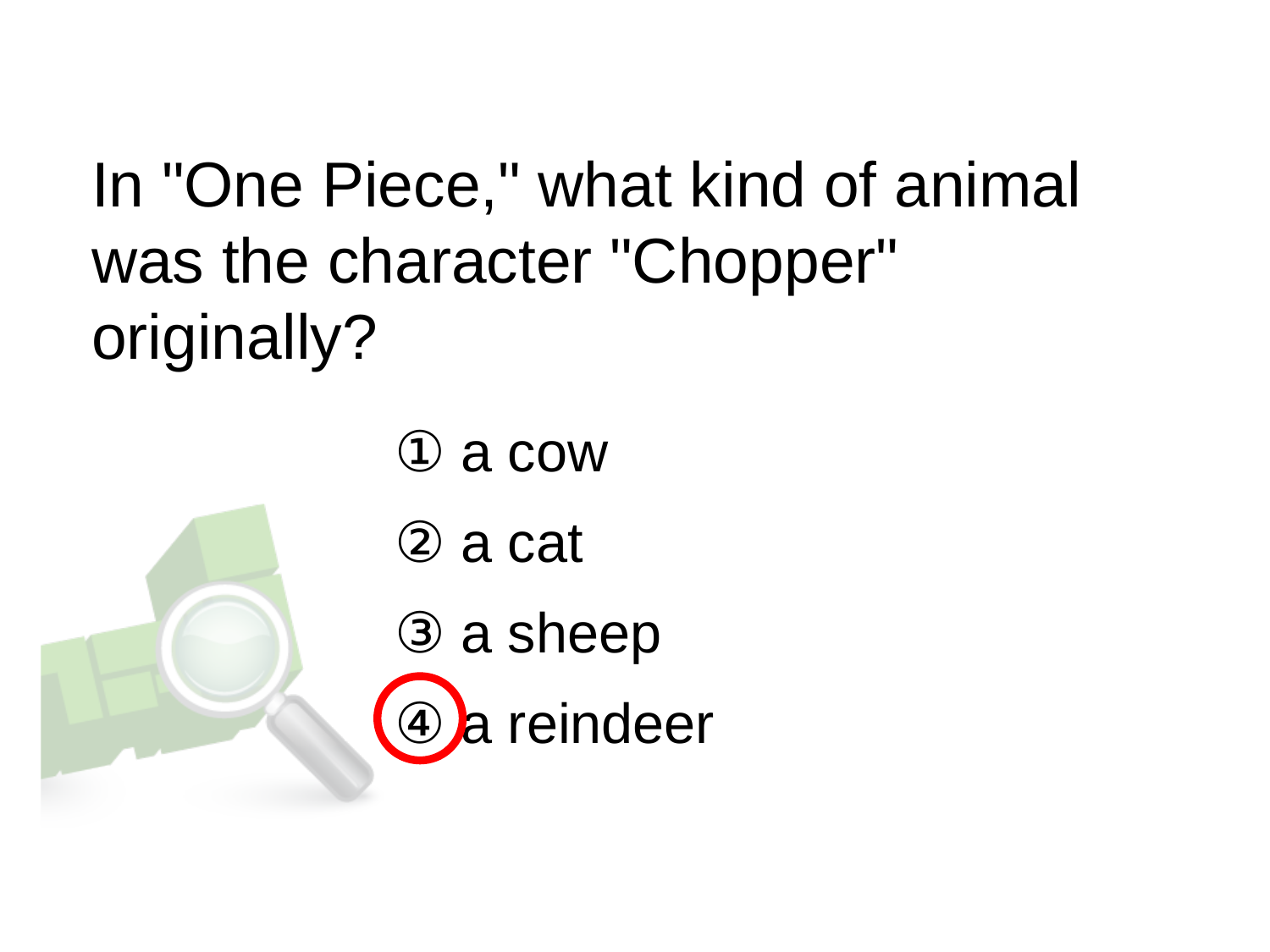

# In "One Piece," what kind of animal was the character "Chopper" originally?
① a cow
② a cat
③ a sheep
④ a reindeer